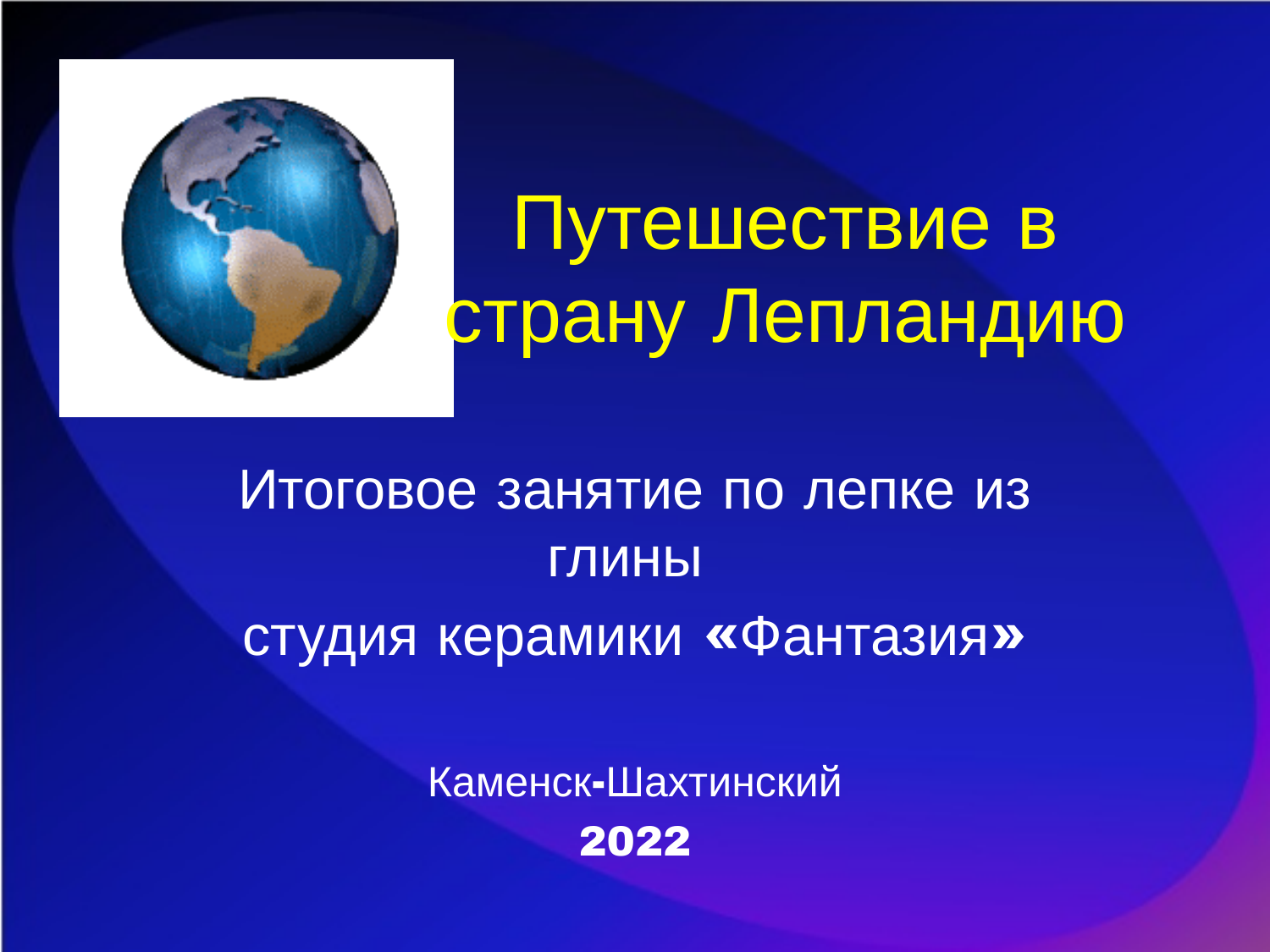

# Путешествие в страну Лепландию
Итоговое занятие по лепке из глины
студия керамики «Фантазия»

Каменск-Шахтинский
2022